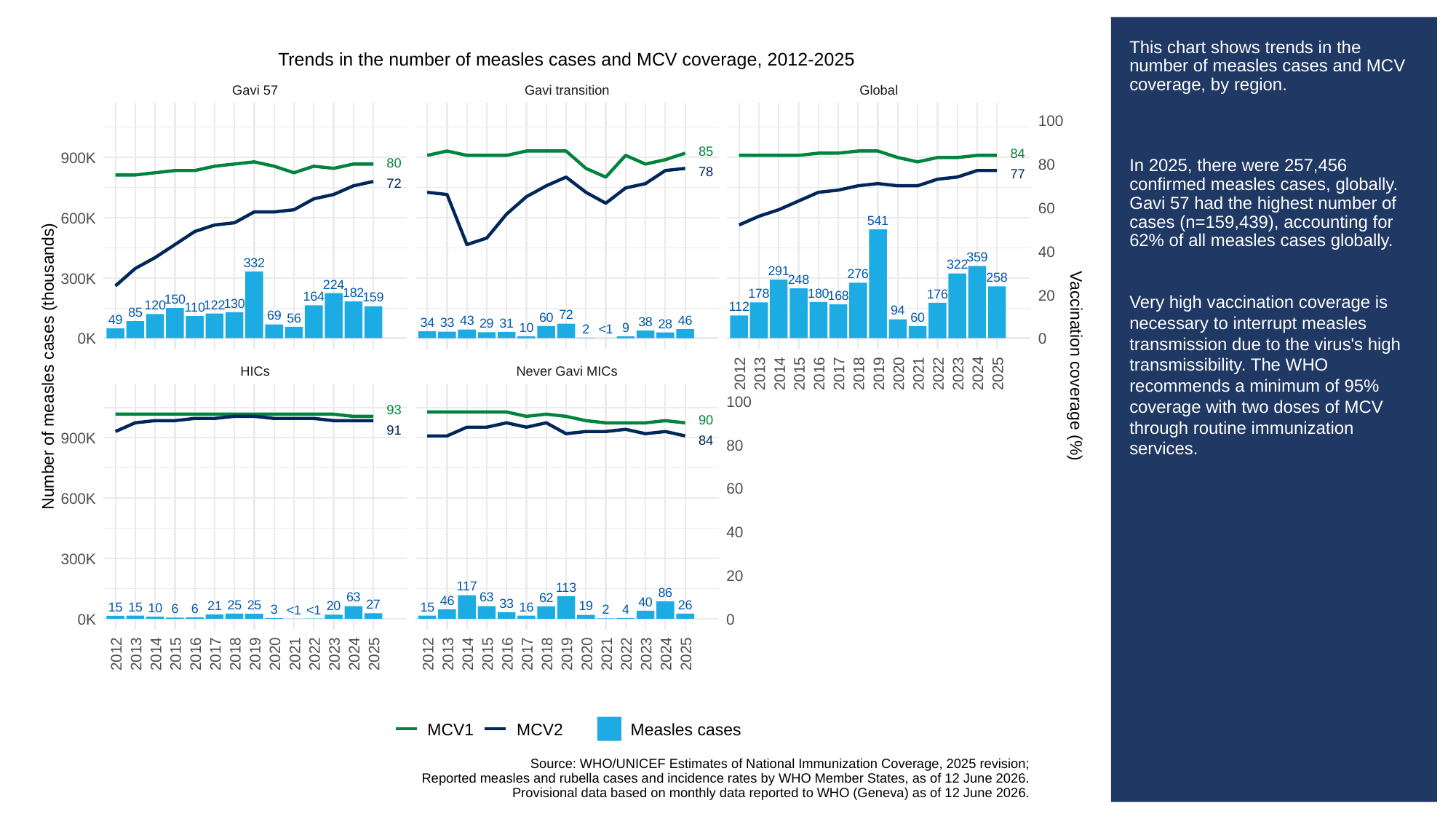

# This chart shows trends in the number of measles cases and MCV coverage, by region.

In 2025, there were 257,456 confirmed measles cases, globally. Gavi 57 had the highest number of cases (n=159,439), accounting for 62% of all measles cases globally.

Very high vaccination coverage is necessary to interrupt measles transmission due to the virus's high transmissibility. The WHO recommends a minimum of 95% coverage with two doses of MCV through routine immunization services.

Trends in the number of measles cases and MCV coverage, 2012-2025
Gavi 57
Gavi transition
Global

100

85
84

900K

80
80

78
77

72

60
600K
541

40

359
332
322
291

276

300K
258

248

224

182
180
178

176
20
168
164
159

150
130
122
120

112

110

94

85

72
69

60
60
56

49
46
43

38
34
33
31
29
28

10
9

2
<1

0K
0

Number of measles cases (thousands)
Vaccination coverage (%)
HICs
Never Gavi MICs
2012
2013
2014
2015
2016
2017
2018
2019
2020
2021
2022
2023
2024
2025

100
93

90

91
900K
84

80

60
600K

40

300K

20
117
113
86

63
63
62

46

40
33
27
26
25
25
21
20
19

16
15
15
15
10
6
6
4
3
2
<1
<1

0K
0

2012
2013
2014
2015
2016
2017
2018
2019
2020
2021
2022
2023
2024
2025
2012
2013
2014
2015
2016
2017
2018
2019
2020
2021
2022
2023
2024
2025

MCV1
MCV2
Measles cases

Source: WHO/UNICEF Estimates of National Immunization Coverage, 2025 revision;
Reported measles and rubella cases and incidence rates by WHO Member States, as of 12 June 2026.
Provisional data based on monthly data reported to WHO (Geneva) as of 12 June 2026.